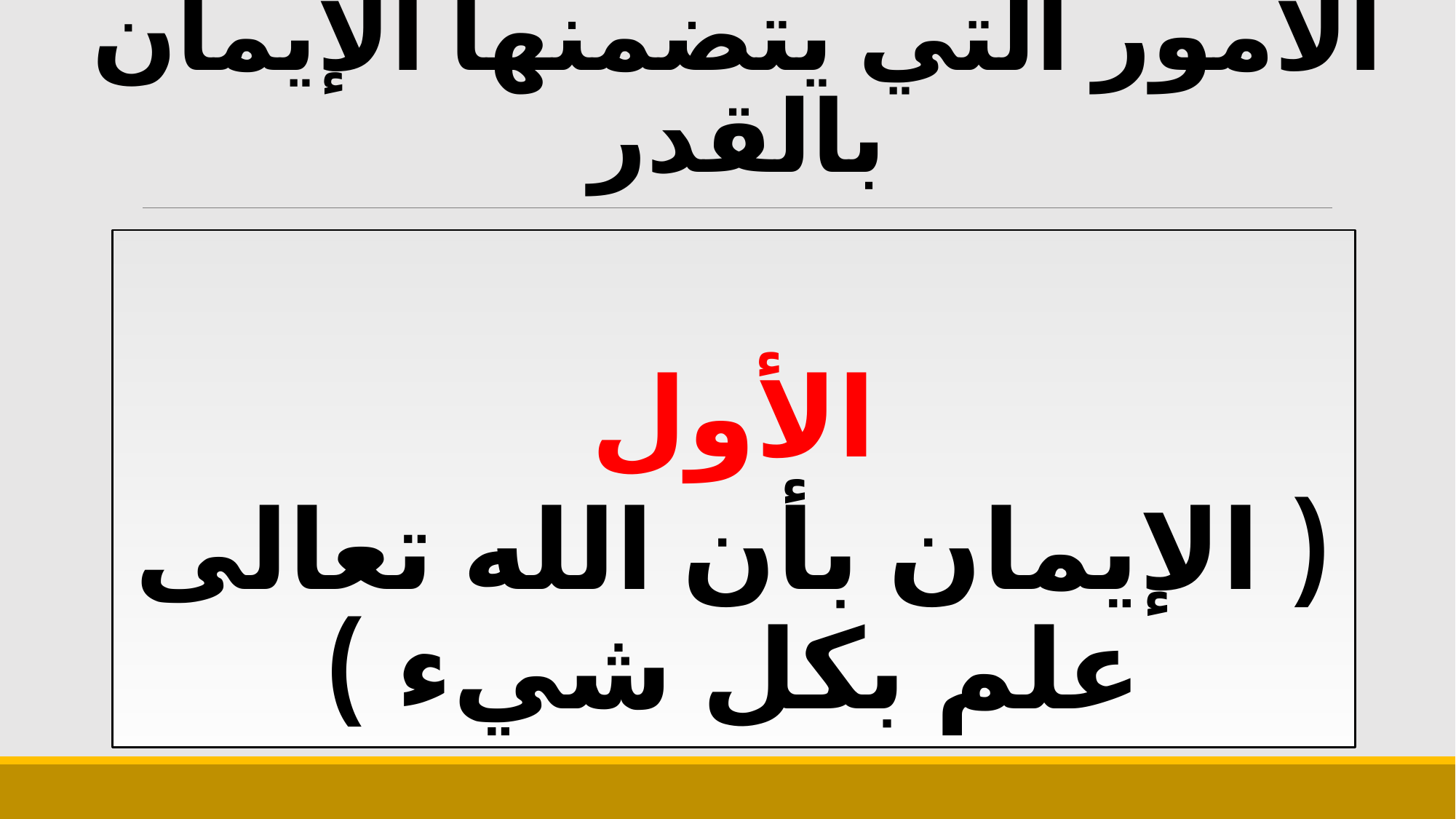

# الأمور التي يتضمنها الإيمان بالقدر

الأول
( الإيمان بأن الله تعالى علم بكل شيء )